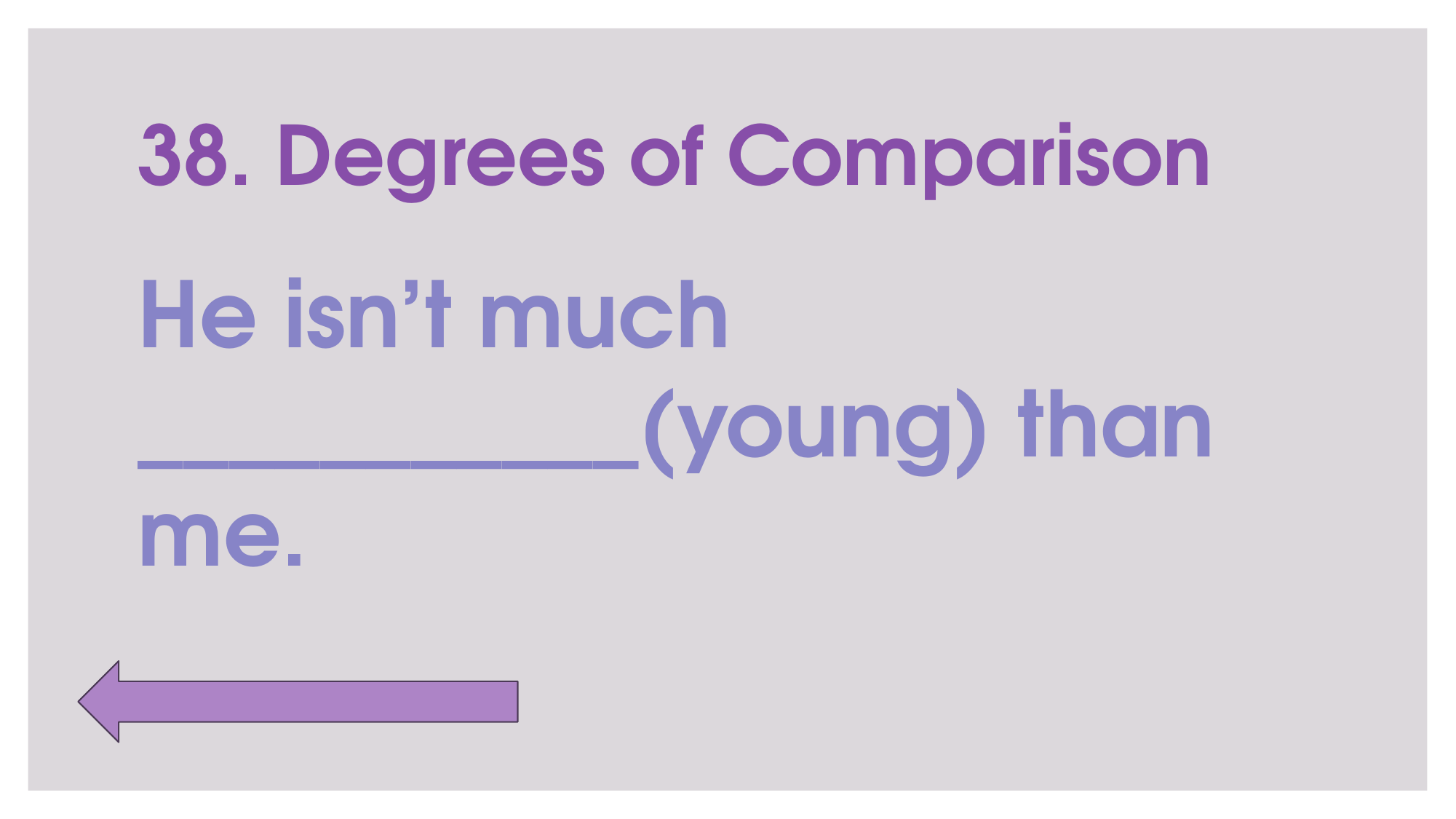

# 38. Degrees of Comparison
He isn’t much ___________(young) than me.